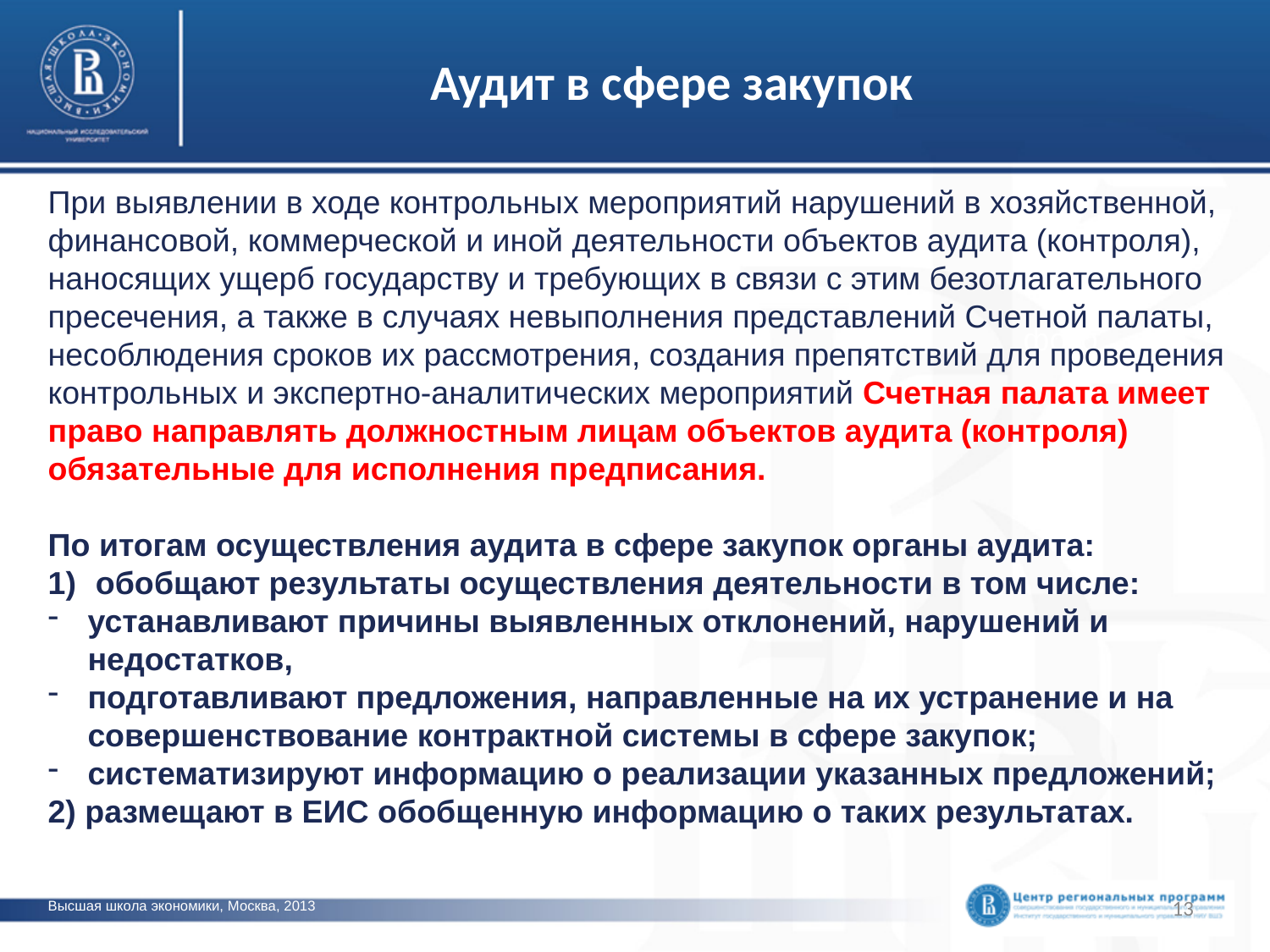

# Аудит в сфере закупок

При выявлении в ходе контрольных мероприятий нарушений в хозяйственной, финансовой, коммерческой и иной деятельности объектов аудита (контроля), наносящих ущерб государству и требующих в связи с этим безотлагательного пресечения, а также в случаях невыполнения представлений Счетной палаты, несоблюдения сроков их рассмотрения, создания препятствий для проведения контрольных и экспертно-аналитических мероприятий Счетная палата имеет право направлять должностным лицам объектов аудита (контроля) обязательные для исполнения предписания.

По итогам осуществления аудита в сфере закупок органы аудита:
обобщают результаты осуществления деятельности в том числе:
устанавливают причины выявленных отклонений, нарушений и недостатков,
подготавливают предложения, направленные на их устранение и на совершенствование контрактной системы в сфере закупок;
систематизируют информацию о реализации указанных предложений;
2) размещают в ЕИС обобщенную информацию о таких результатах.
фото
13
Высшая школа экономики, Москва, 2013